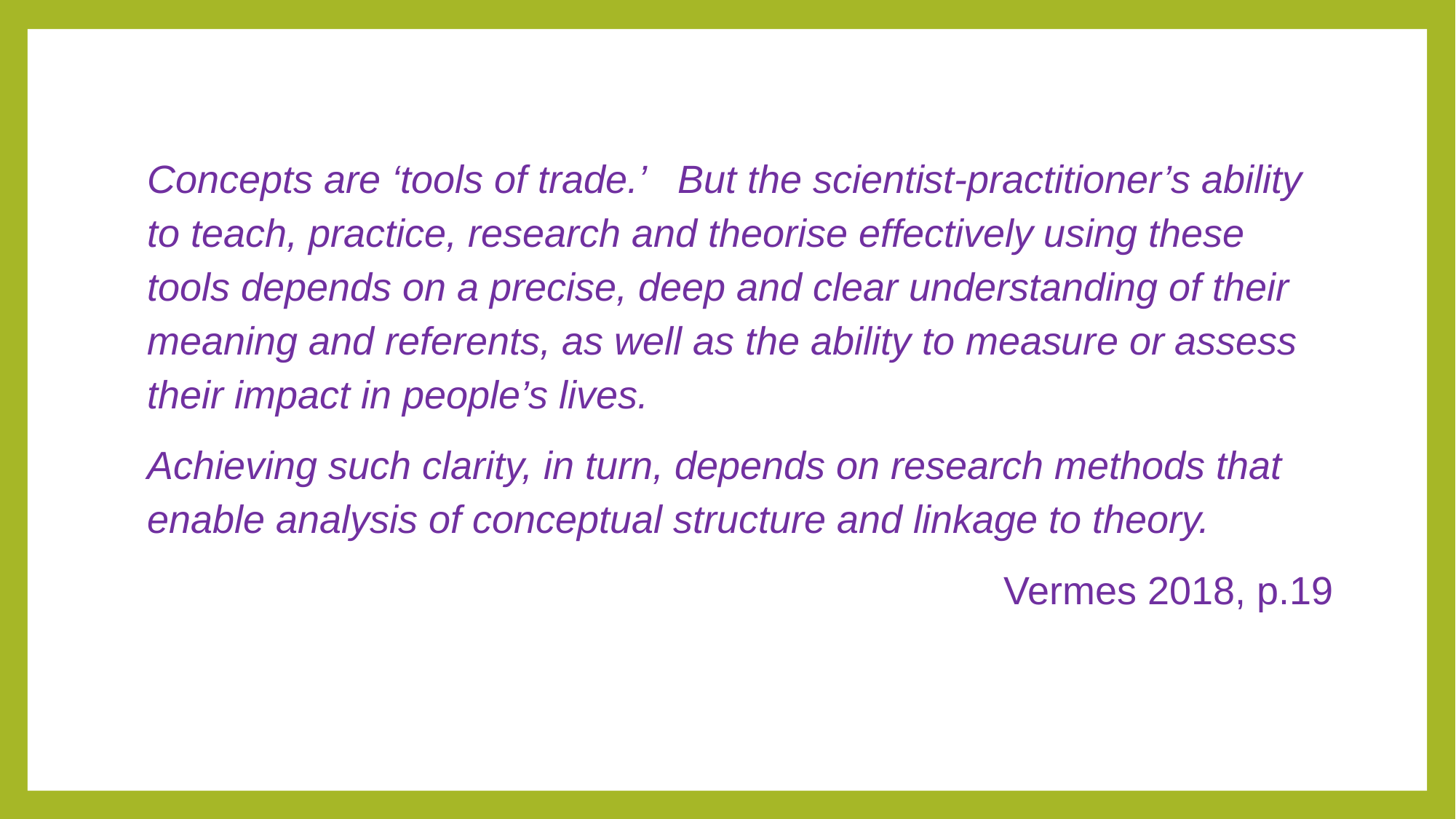

Concepts are ‘tools of trade.’   But the scientist-practitioner’s ability to teach, practice, research and theorise effectively using these tools depends on a precise, deep and clear understanding of their meaning and referents, as well as the ability to measure or assess their impact in people’s lives.
Achieving such clarity, in turn, depends on research methods that enable analysis of conceptual structure and linkage to theory.
                                             Vermes 2018, p.19